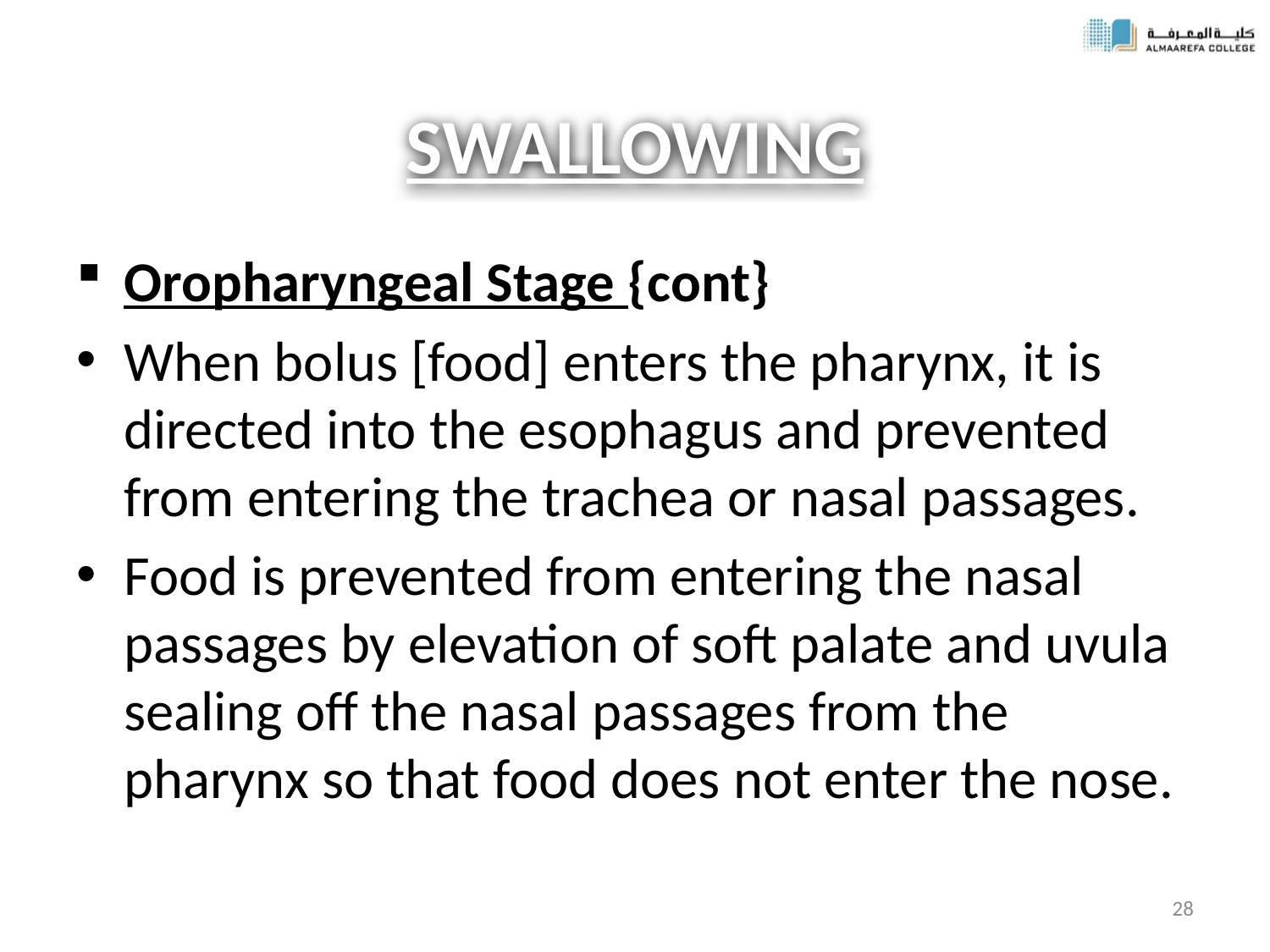

# SWALLOWING
Oropharyngeal Stage {cont}
When bolus [food] enters the pharynx, it is directed into the esophagus and prevented from entering the trachea or nasal passages.
Food is prevented from entering the nasal passages by elevation of soft palate and uvula sealing off the nasal passages from the pharynx so that food does not enter the nose.

28